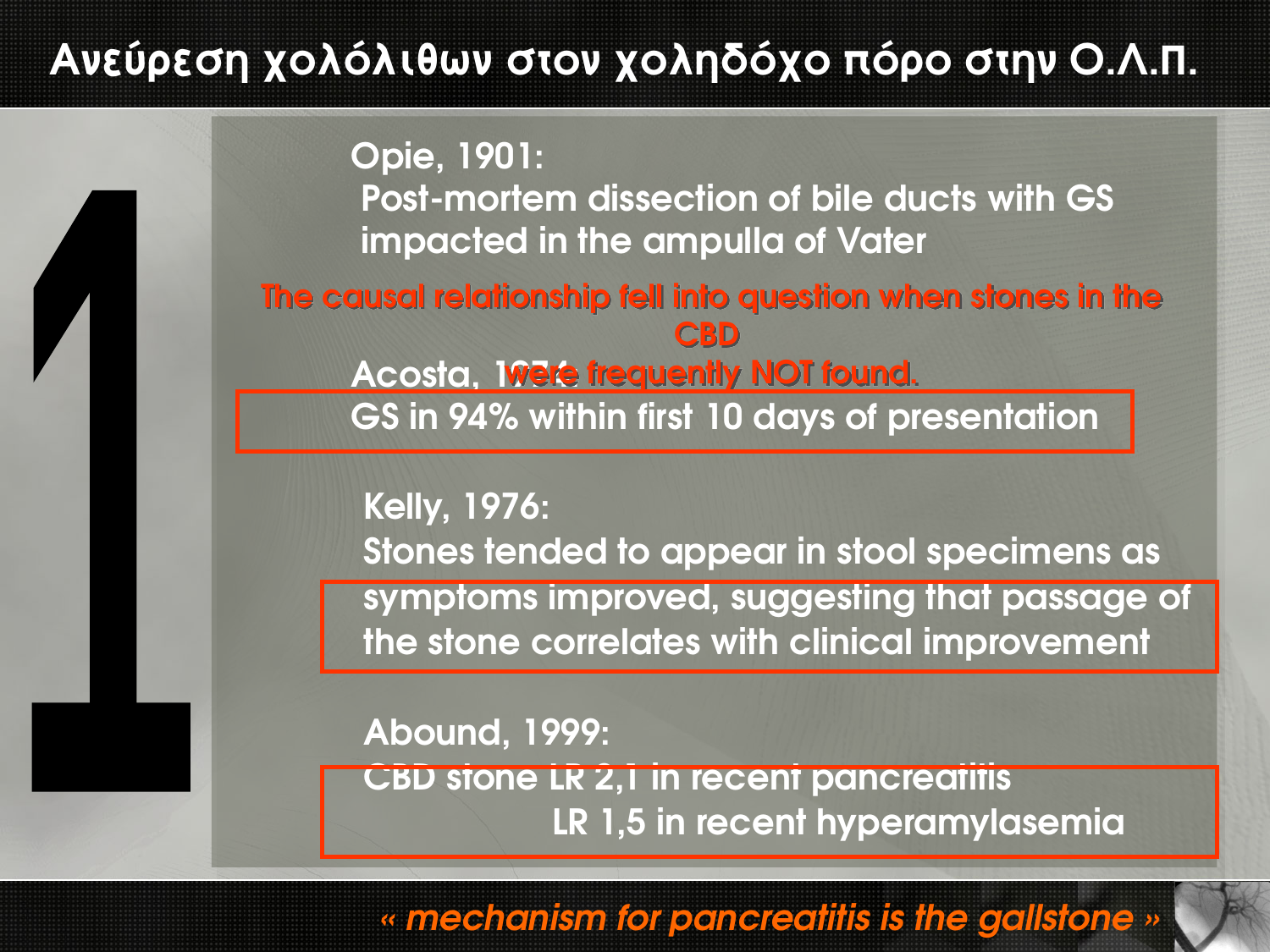

# Ανεύρεση χολόλιθων στον χοληδόχο πόρο στην Ο.Λ.Π.
Opie, 1901:
 Post-mortem dissection of bile ducts with GS
 impacted in the ampulla of Vater

Acosta, 1974:
GS in 94% within first 10 days of presentation

              Kelly, 1976:
              Stones tended to appear in stool specimens as
              symptoms improved, suggesting that passage of
              the stone correlates with clinical improvement

              Abound, 1999:
              CBD stone LR 2,1 in recent pancreatitis
                                 LR 1,5 in recent hyperamylasemia
1
The causal relationship fell into question when stones in the CBD
were frequently NOT found.

 « mechanism for pancreatitis is the gallstone »